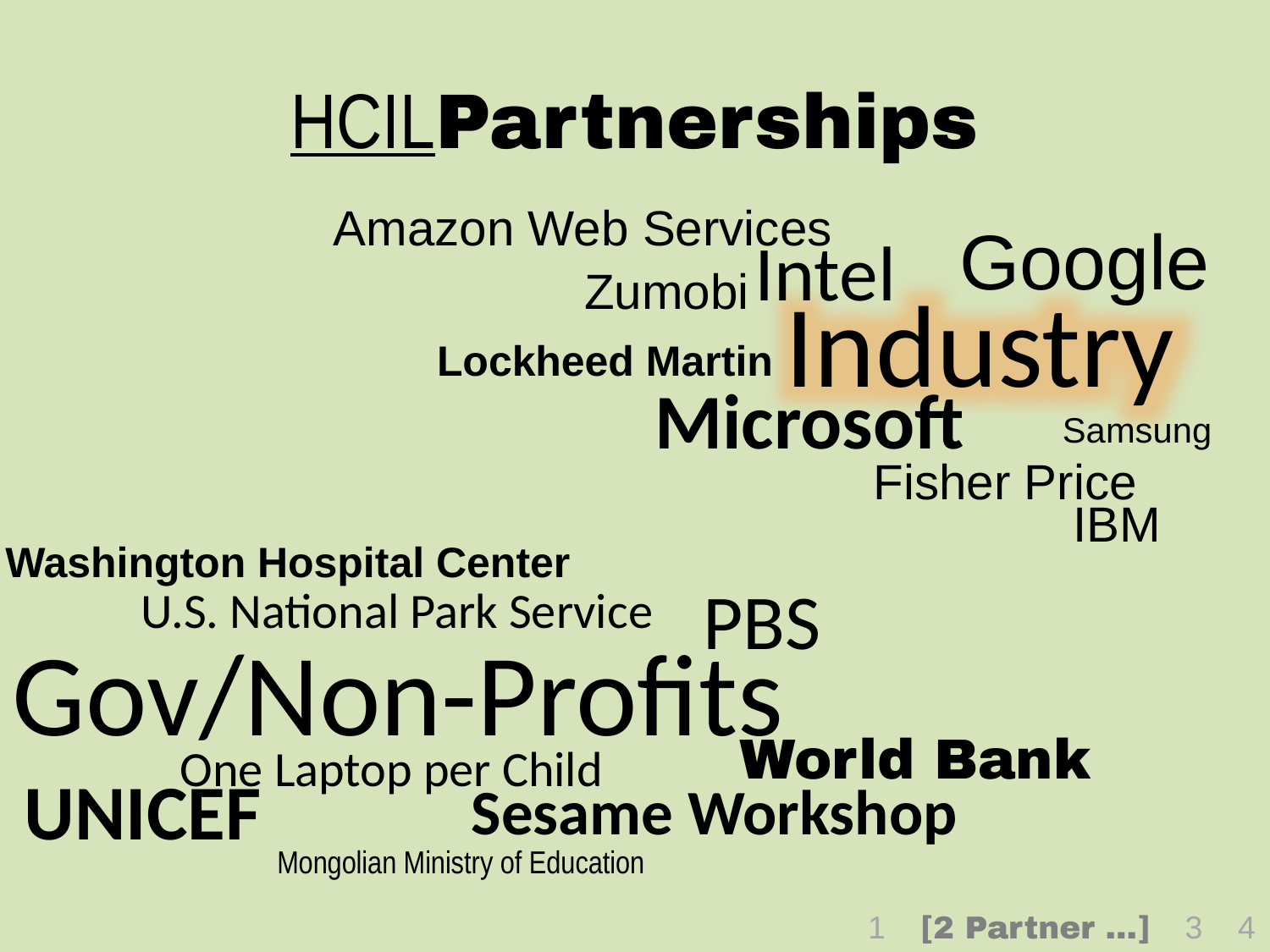

# HCILPartnerships
Google
Amazon Web Services
Intel
Zumobi
Industry
Microsoft
Lockheed Martin
Samsung
Fisher Price
IBM
U.S. National Park Service
Washington Hospital Center
PBS
Gov/Non-Profits
World Bank
One Laptop per Child
UNICEF
Sesame Workshop
Mongolian Ministry of Education
1    [2 Partner …]    3    4